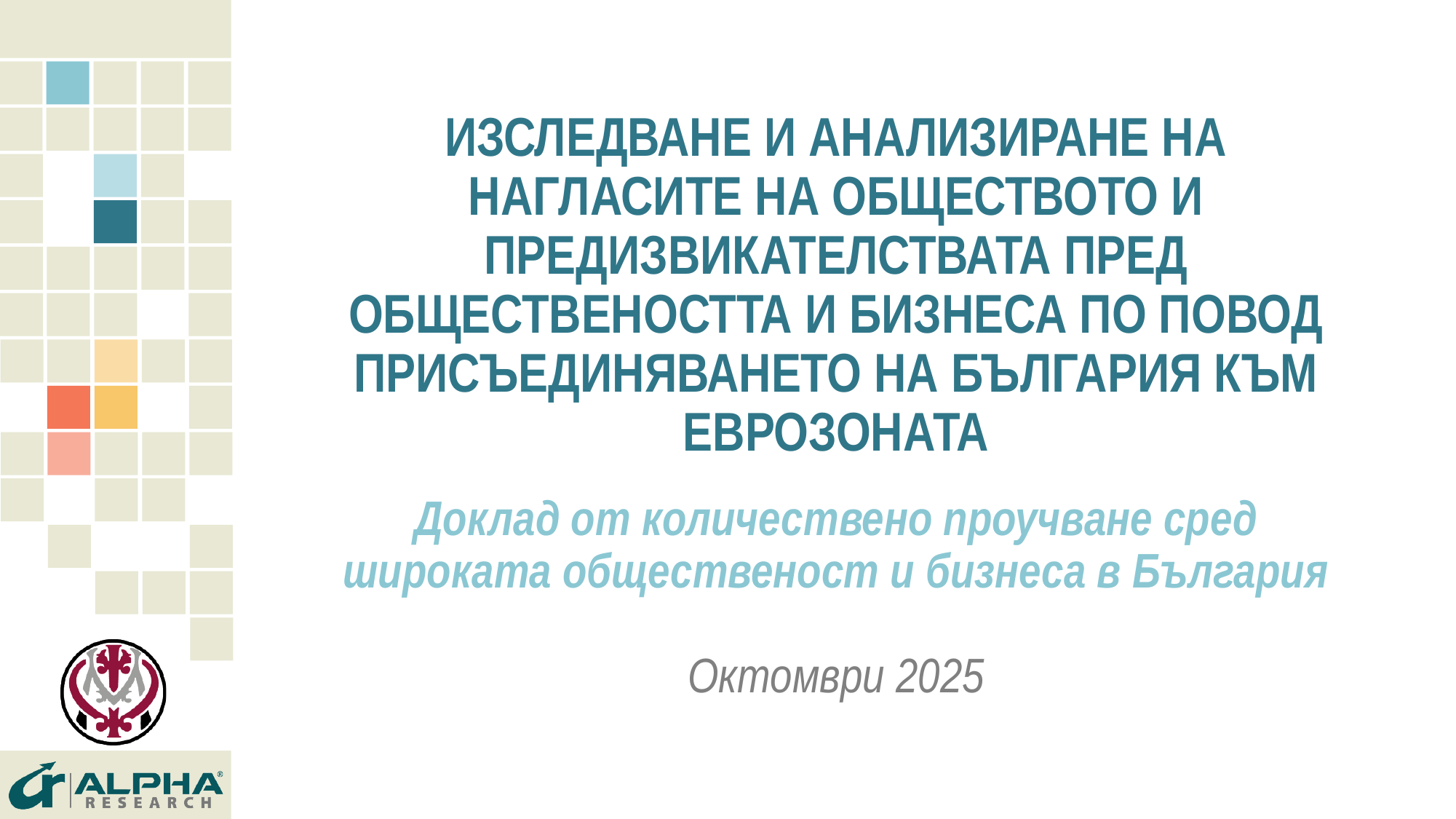

# ИЗСЛЕДВАНЕ И АНАЛИЗИРАНЕ НА НАГЛАСИТЕ НА ОБЩЕСТВОТО И ПРЕДИЗВИКАТЕЛСТВАТА ПРЕД ОБЩЕСТВЕНОСТТА И БИЗНЕСА ПО ПОВОД ПРИСЪЕДИНЯВАНЕТО НА БЪЛГАРИЯ КЪМ ЕВРОЗОНАТА
Доклад от количествено проучване сред широката общественост и бизнеса в България
Октомври 2025